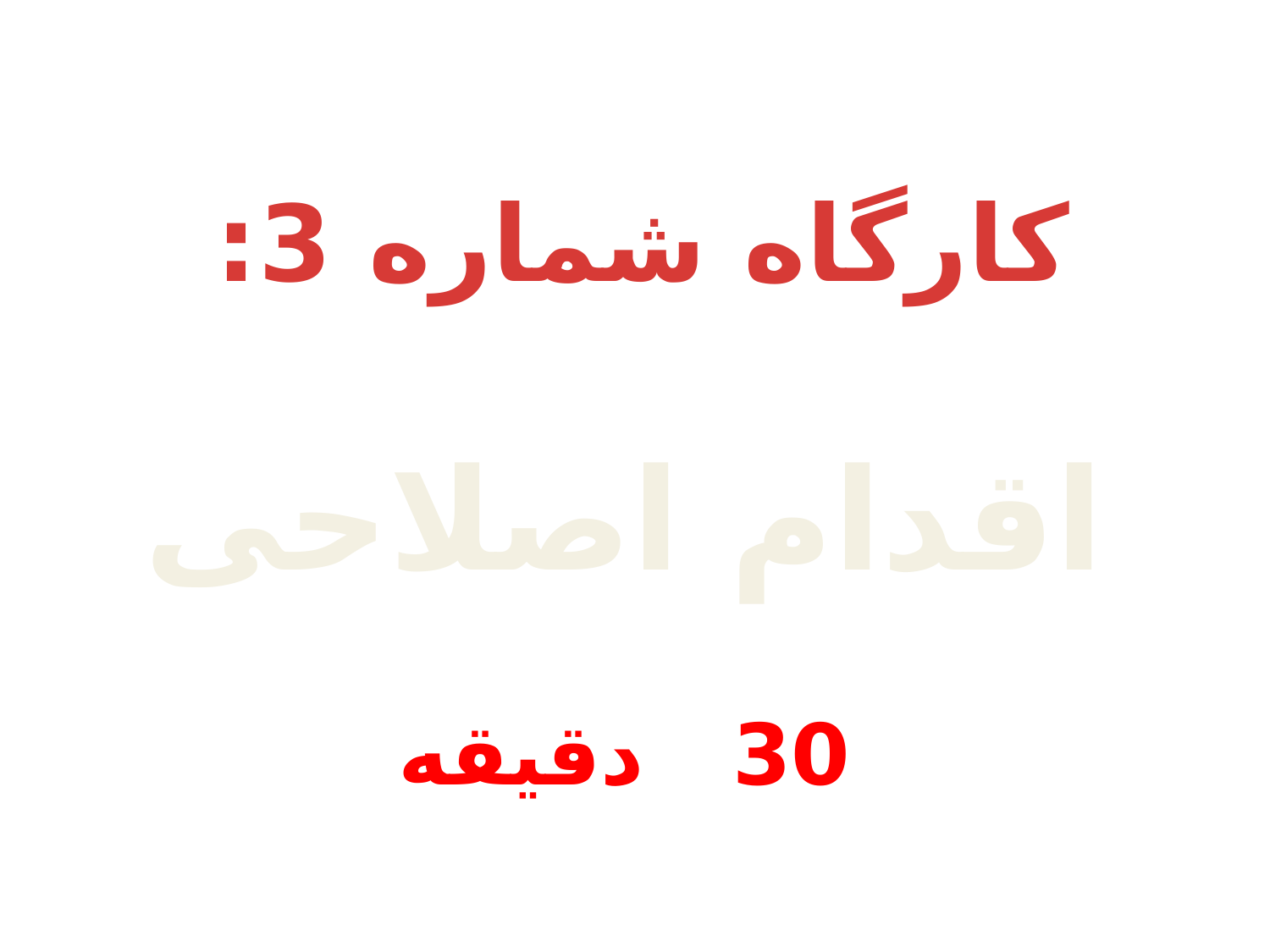

کارگاه شماره 3:

اقدام اصلاحی

30   دقیقه